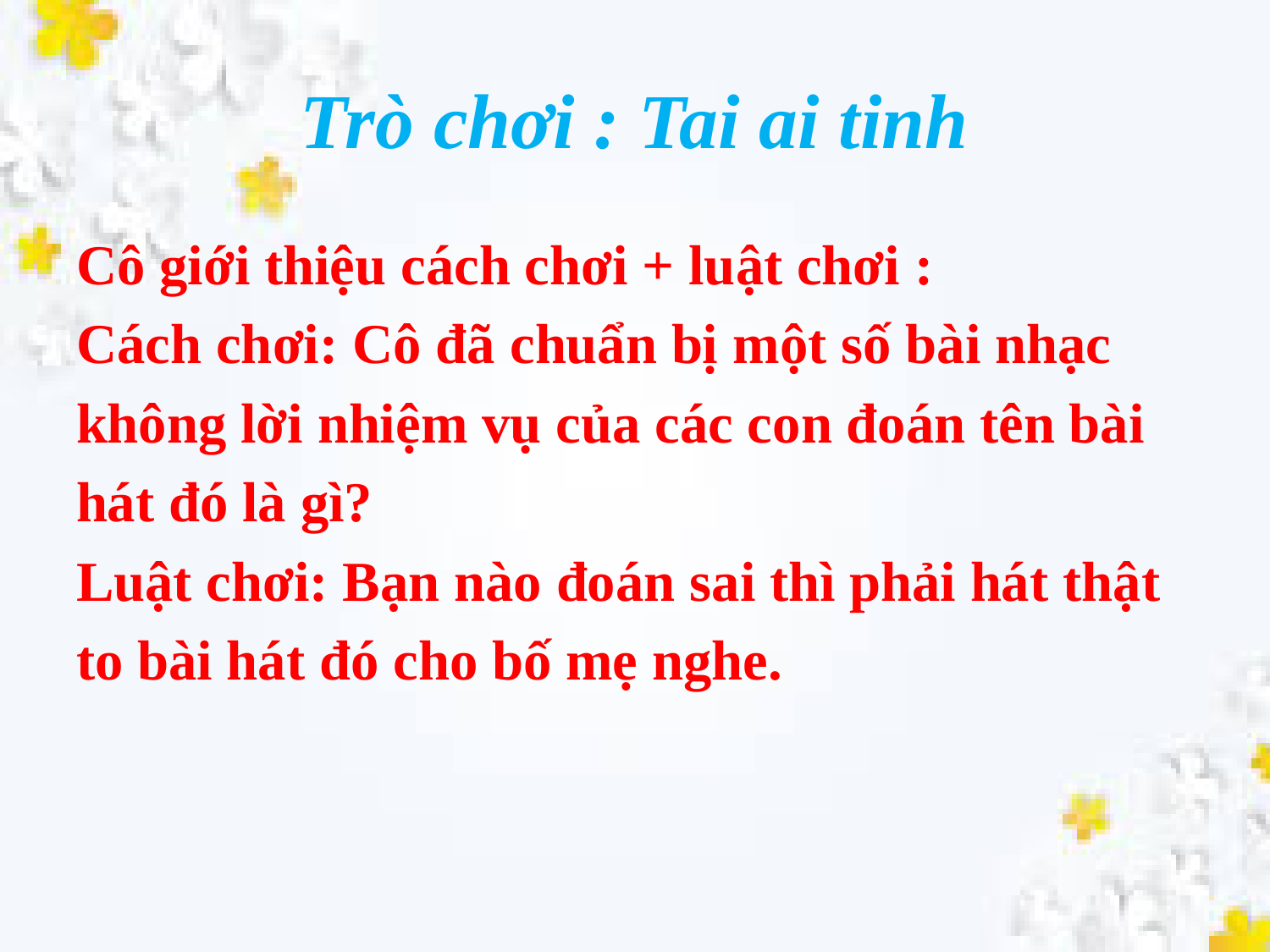

# Trò chơi : Tai ai tinh
Cô giới thiệu cách chơi + luật chơi :
Cách chơi: Cô đã chuẩn bị một số bài nhạc
không lời nhiệm vụ của các con đoán tên bài
hát đó là gì?
Luật chơi: Bạn nào đoán sai thì phải hát thật
to bài hát đó cho bố mẹ nghe.